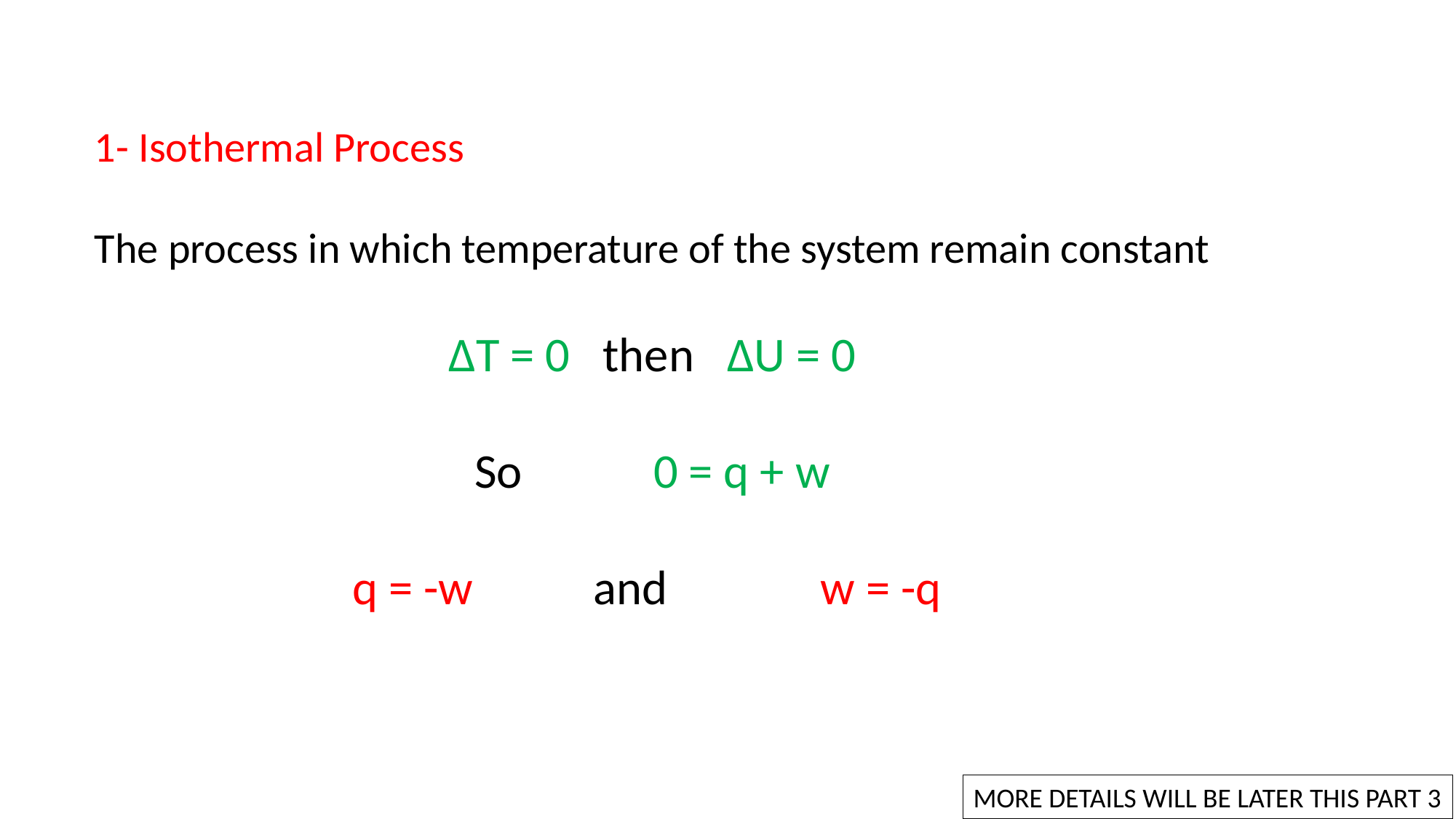

1- Isothermal Process

The process in which temperature of the system remain constant

∆T = 0   then   ∆U = 0

So            0 = q + w

q = -w           and              w = -q

MORE DETAILS WILL BE LATER THIS PART 3